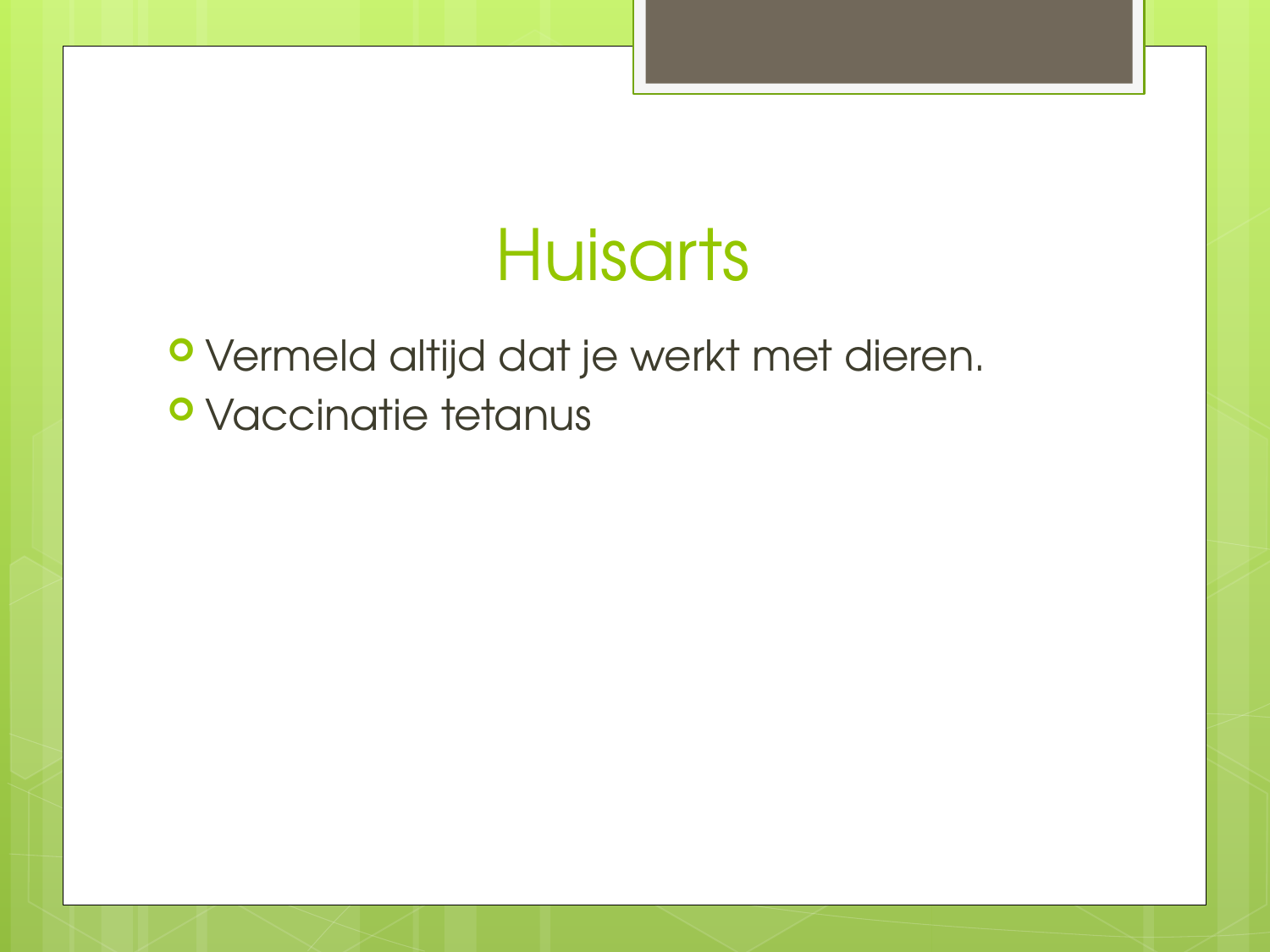

# Huisarts
Vermeld altijd dat je werkt met dieren.
Vaccinatie tetanus